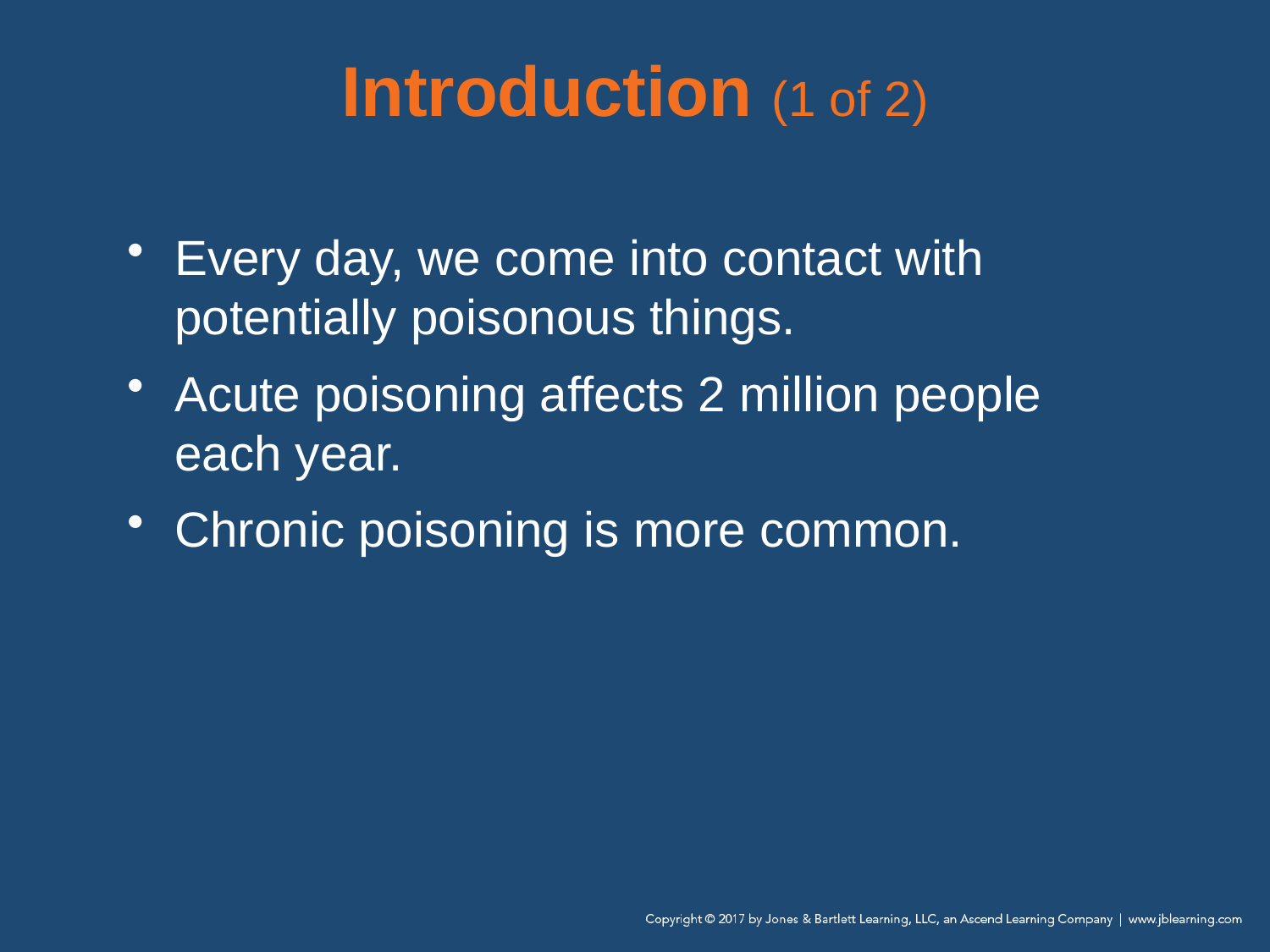

# Introduction (1 of 2)
Every day, we come into contact with potentially poisonous things.
Acute poisoning affects 2 million people each year.
Chronic poisoning is more common.